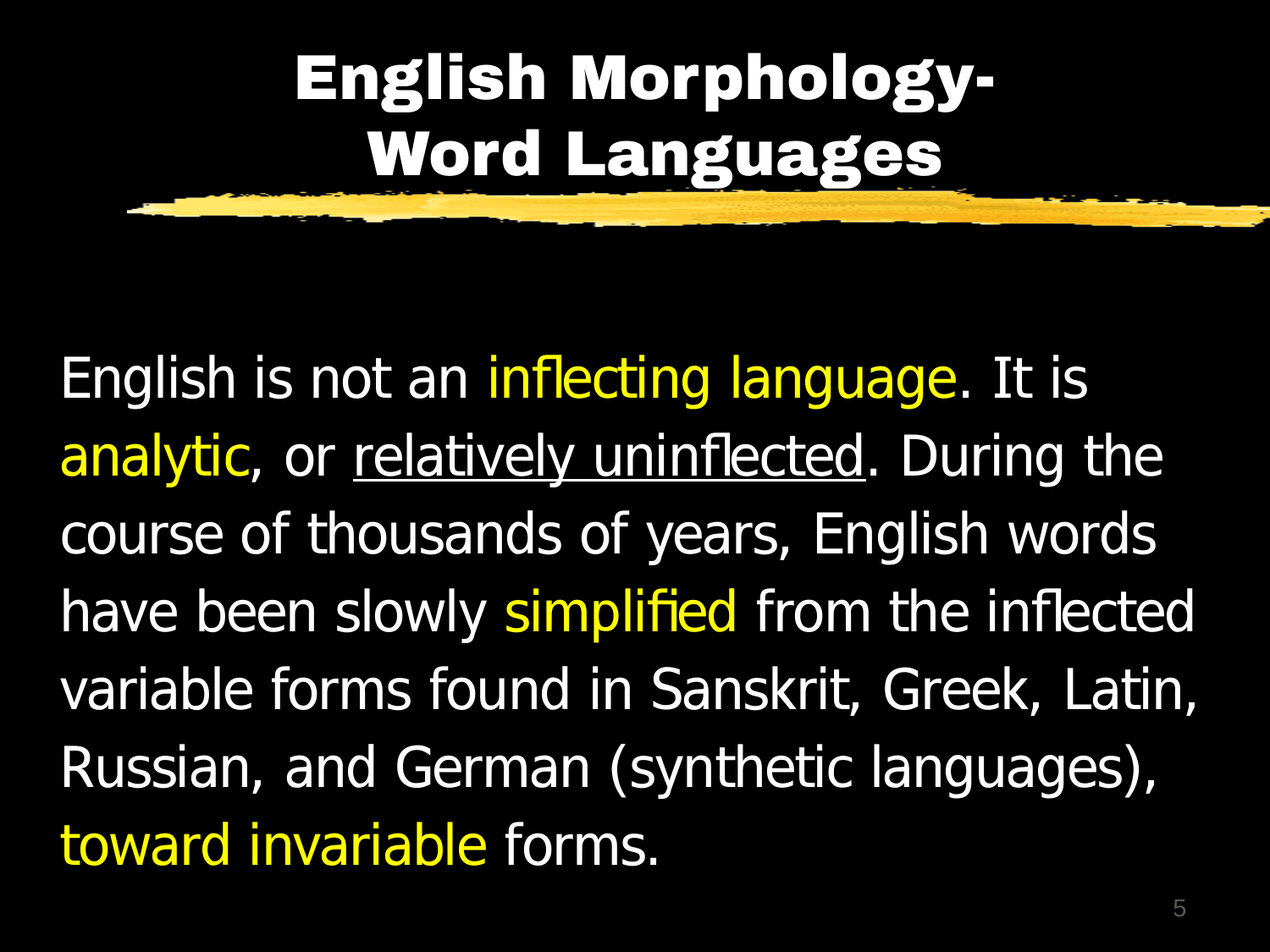

# English Morphology- Word Languages

	English is not an inflecting language. It is analytic, or relatively uninflected. During the course of thousands of years, English words have been slowly simplified from the inflected variable forms found in Sanskrit, Greek, Latin, Russian, and German (synthetic languages), toward invariable forms.
5